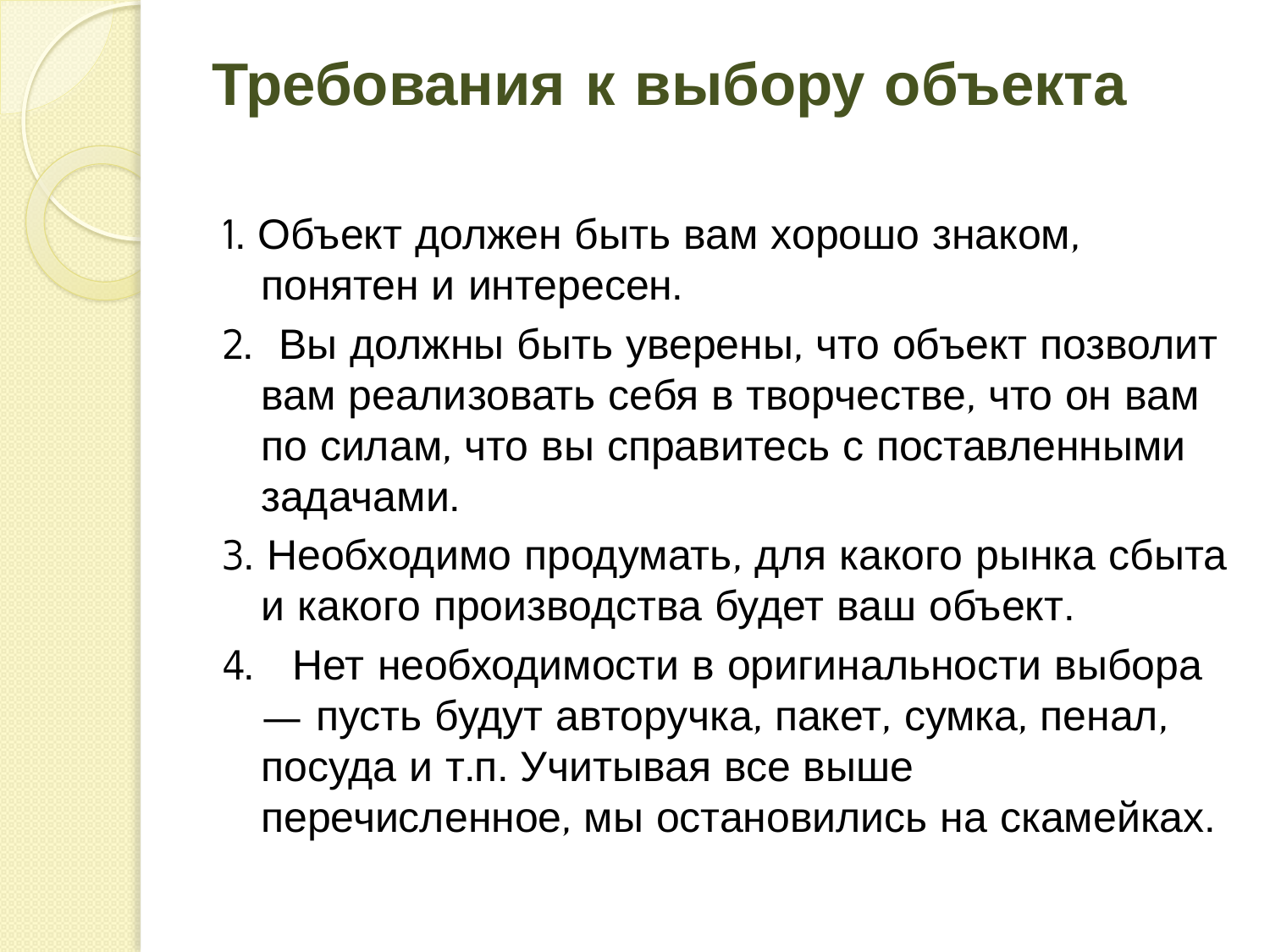

# Требования к выбору объекта
1. Объект должен быть вам хорошо знаком, понятен и интересен.
2.  Вы должны быть уверены, что объект позволит вам реализовать себя в творчестве, что он вам по силам, что вы справитесь с поставленными задачами.
3. Необходимо продумать, для какого рынка сбыта и какого производства будет ваш объект.
4.   Нет необходимости в оригинальности выбора — пусть будут авторучка, пакет, сумка, пенал, посуда и т.п. Учитывая все выше перечисленное, мы остановились на скамейках.